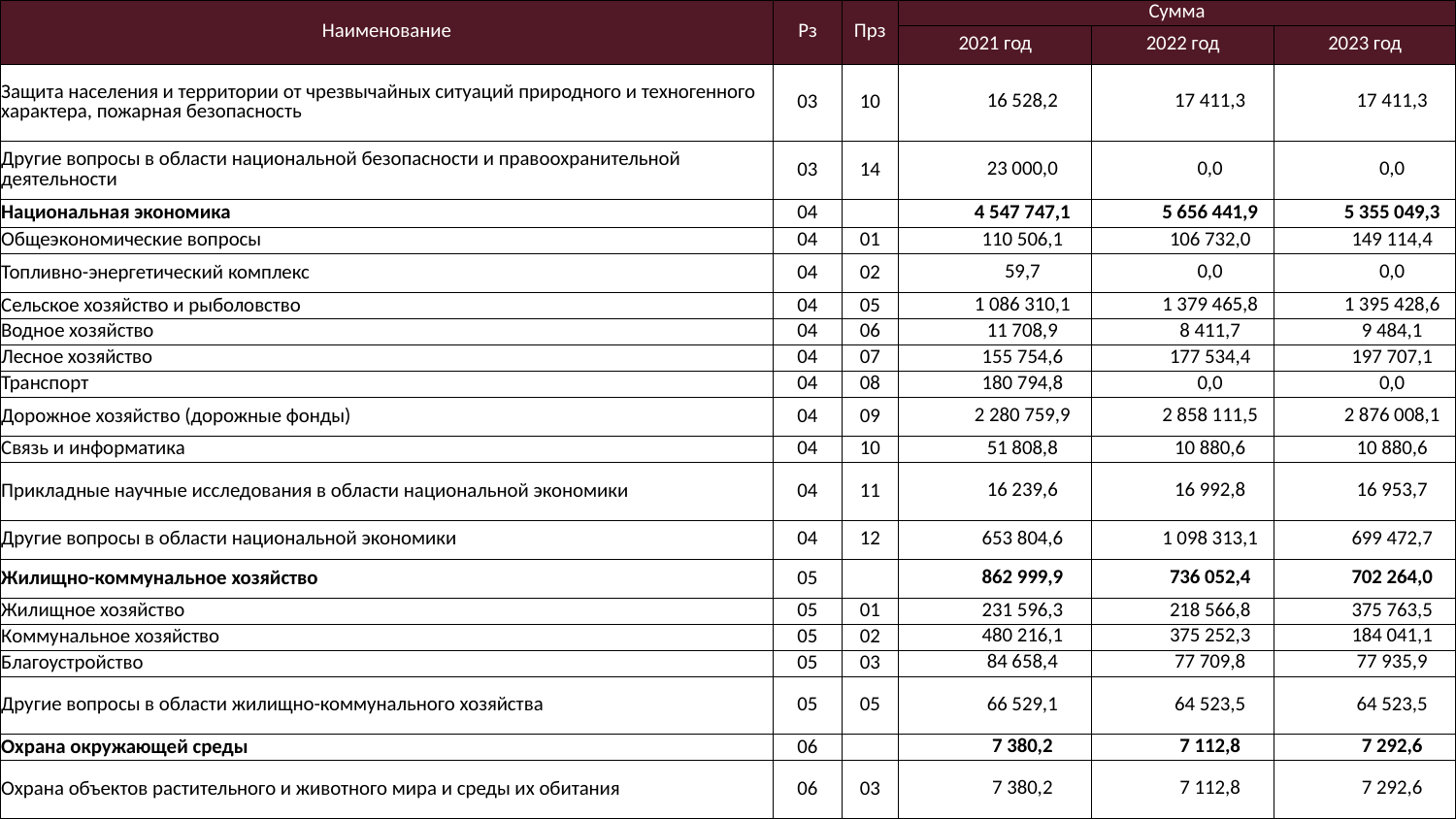

| Наименование | Рз | Прз | Сумма |  |  |
| --- | --- | --- | --- | --- | --- |
|  |  |  | 2021 год | 2022 год | 2023 год |
| Защита населения и территории от чрезвычайных ситуаций природного и техногенного характера, пожарная безопасность | 03 | 10 | 16 528,2 | 17 411,3 | 17 411,3 |
| Другие вопросы в области национальной безопасности и правоохранительной деятельности | 03 | 14 | 23 000,0 | 0,0 | 0,0 |
| Национальная экономика | 04 |  | 4 547 747,1 | 5 656 441,9 | 5 355 049,3 |
| Общеэкономические вопросы | 04 | 01 | 110 506,1 | 106 732,0 | 149 114,4 |
| Топливно-энергетический комплекс | 04 | 02 | 59,7 | 0,0 | 0,0 |
| Сельское хозяйство и рыболовство | 04 | 05 | 1 086 310,1 | 1 379 465,8 | 1 395 428,6 |
| Водное хозяйство | 04 | 06 | 11 708,9 | 8 411,7 | 9 484,1 |
| Лесное хозяйство | 04 | 07 | 155 754,6 | 177 534,4 | 197 707,1 |
| Транспорт | 04 | 08 | 180 794,8 | 0,0 | 0,0 |
| Дорожное хозяйство (дорожные фонды) | 04 | 09 | 2 280 759,9 | 2 858 111,5 | 2 876 008,1 |
| Связь и информатика | 04 | 10 | 51 808,8 | 10 880,6 | 10 880,6 |
| Прикладные научные исследования в области национальной экономики | 04 | 11 | 16 239,6 | 16 992,8 | 16 953,7 |
| Другие вопросы в области национальной экономики | 04 | 12 | 653 804,6 | 1 098 313,1 | 699 472,7 |
| Жилищно-коммунальное хозяйство | 05 |  | 862 999,9 | 736 052,4 | 702 264,0 |
| Жилищное хозяйство | 05 | 01 | 231 596,3 | 218 566,8 | 375 763,5 |
| Коммунальное хозяйство | 05 | 02 | 480 216,1 | 375 252,3 | 184 041,1 |
| Благоустройство | 05 | 03 | 84 658,4 | 77 709,8 | 77 935,9 |
| Другие вопросы в области жилищно-коммунального хозяйства | 05 | 05 | 66 529,1 | 64 523,5 | 64 523,5 |
| Охрана окружающей среды | 06 |  | 7 380,2 | 7 112,8 | 7 292,6 |
| Охрана объектов растительного и животного мира и среды их обитания | 06 | 03 | 7 380,2 | 7 112,8 | 7 292,6 |
49